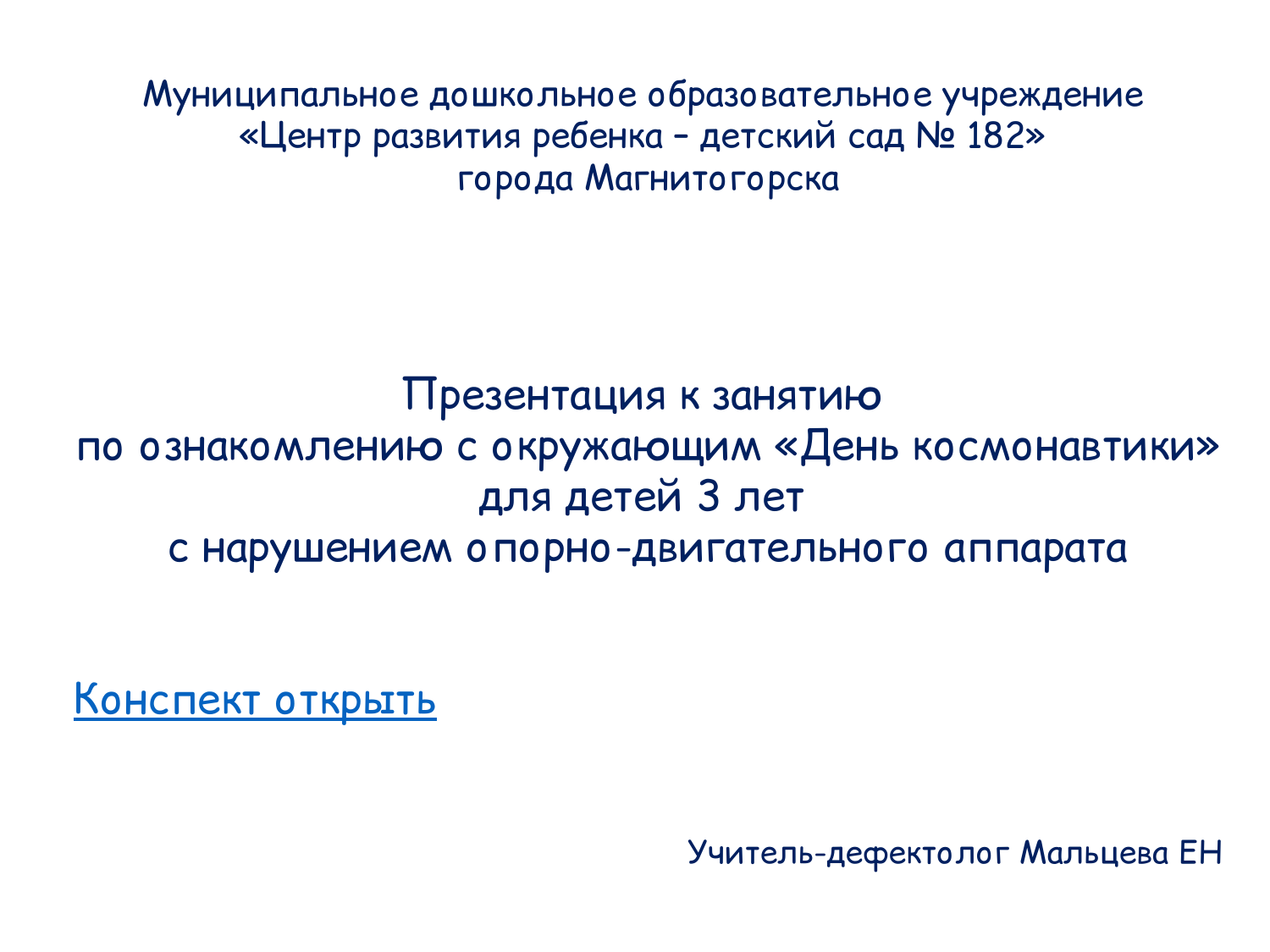

Муниципальное дошкольное образовательное учреждение
«Центр развития ребенка – детский сад № 182»
города Магнитогорска

Презентация к занятию
по ознакомлению с окружающим «День космонавтики»
для детей 3 лет
с нарушением опорно-двигательного аппарата

Конспект открыть

Учитель-дефектолог Мальцева ЕН